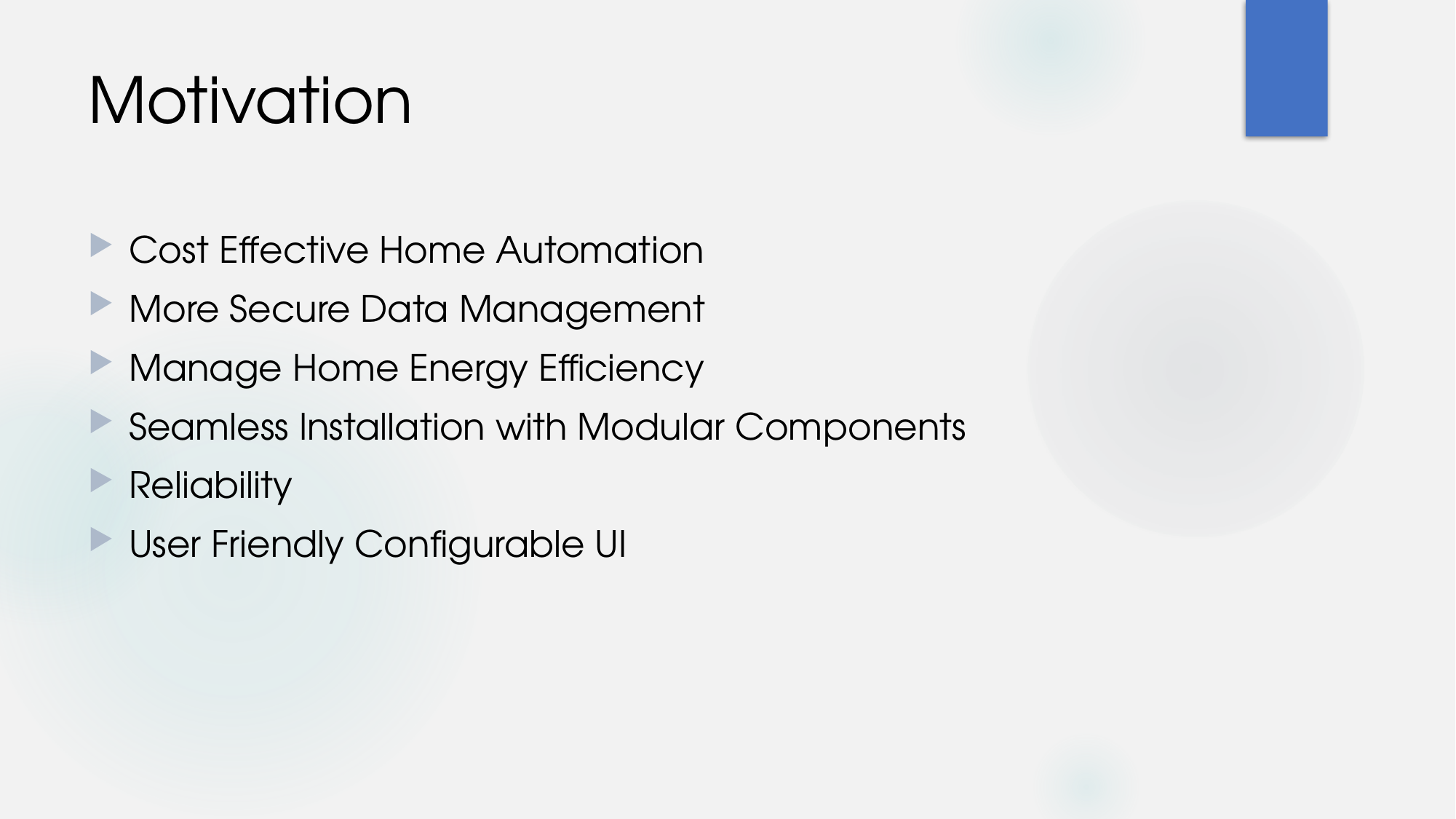

# Motivation
Cost Effective Home Automation
More Secure Data Management
Manage Home Energy Efficiency
Seamless Installation with Modular Components
Reliability
User Friendly Configurable UI